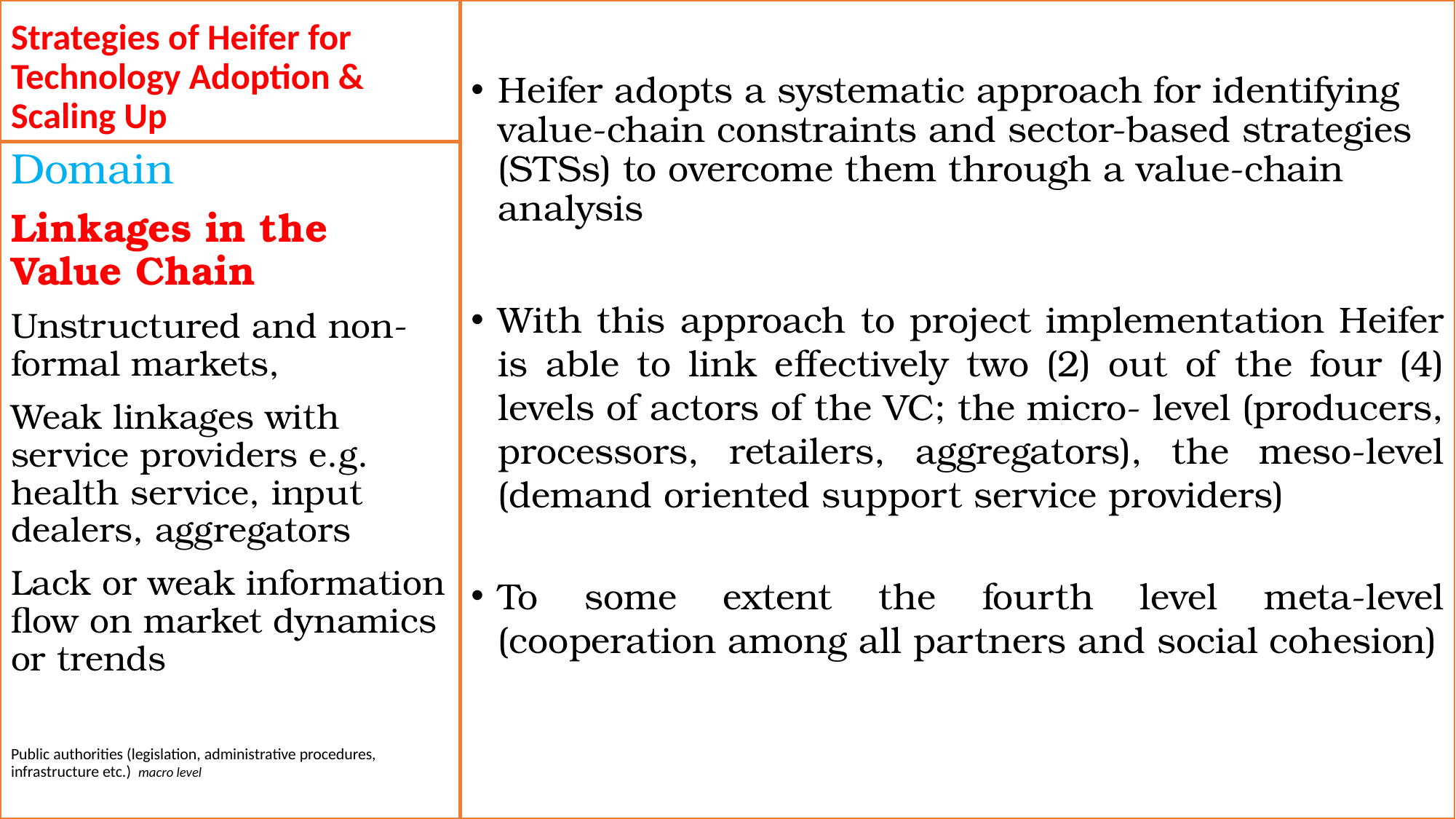

Heifer adopts a systematic approach for identifying value-chain constraints and sector-based strategies (STSs) to overcome them through a value-chain analysis

With this approach to project implementation Heifer is able to link effectively two (2) out of the four (4) levels of actors of the VC; the micro- level (producers, processors, retailers, aggregators), the meso-level (demand oriented support service providers)

To some extent the fourth level meta-level (cooperation among all partners and social cohesion)

# Strategies of Heifer for Technology Adoption & Scaling Up
Domain
Linkages in the Value Chain
Unstructured and non-formal markets,
Weak linkages with service providers e.g. health service, input dealers, aggregators
Lack or weak information flow on market dynamics or trends

Public authorities (legislation, administrative procedures, infrastructure etc.)  macro level